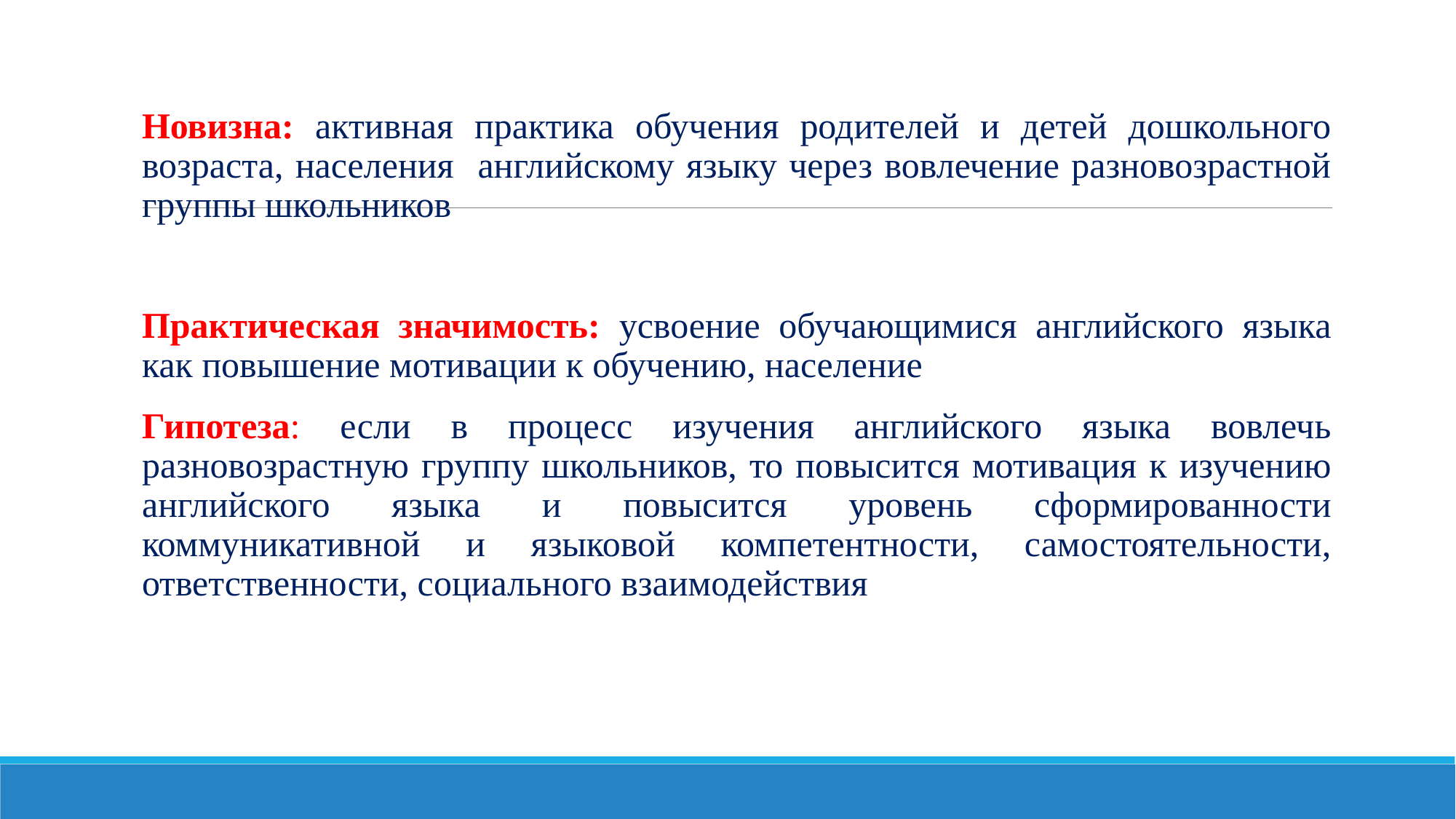

Новизна: активная практика обучения родителей и детей дошкольного возраста, населения  английскому языку через вовлечение разновозрастной группы школьников

Практическая значимость: усвоение обучающимися английского языка как повышение мотивации к обучению, население
Гипотеза: если в процесс изучения английского языка вовлечь разновозрастную группу школьников, то повысится мотивация к изучению английского языка и повысится уровень сформированности коммуникативной и языковой компетентности, самостоятельности, ответственности, социального взаимодействия